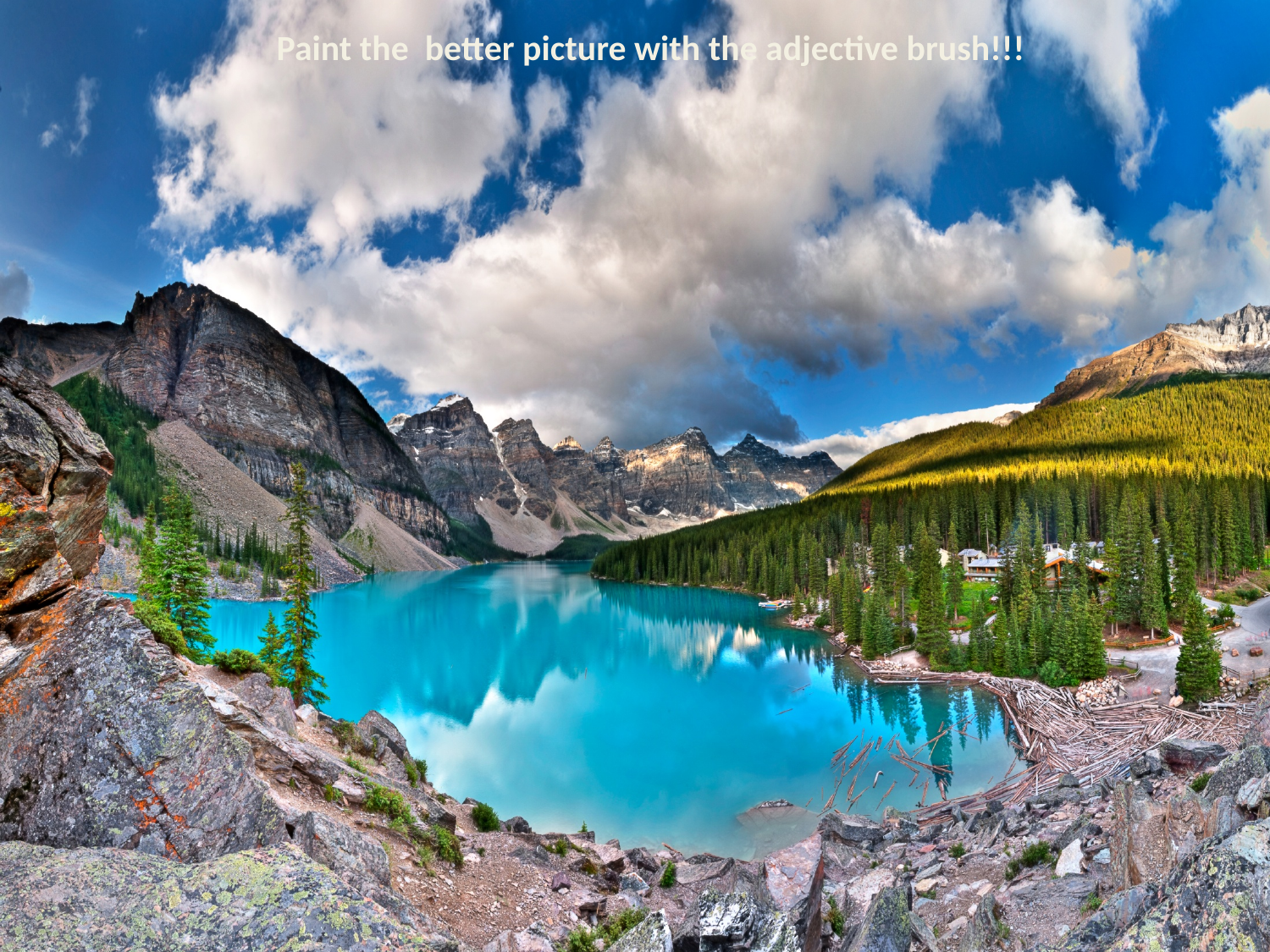

# Paint the  better picture with the adjective brush!!!